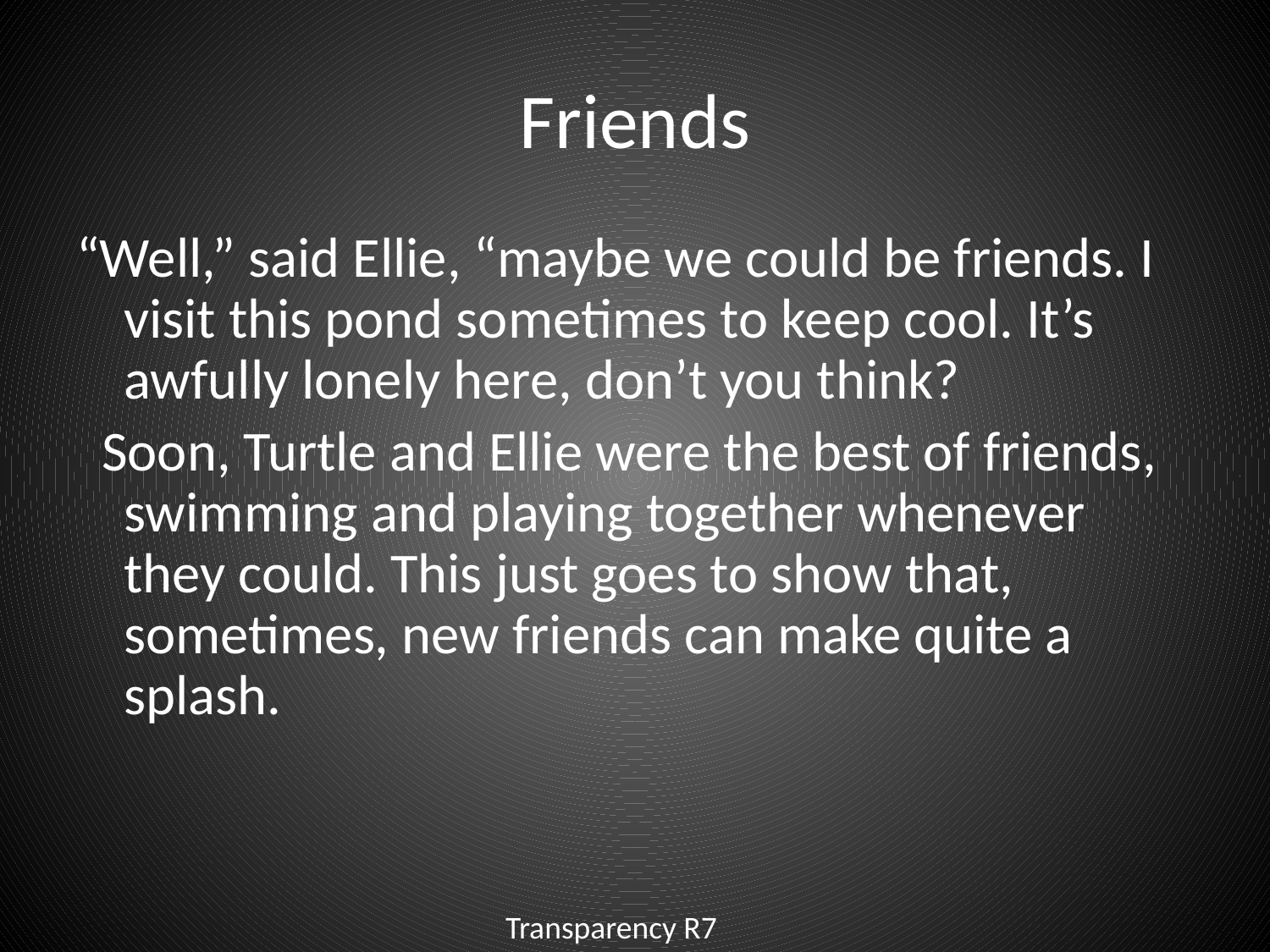

# Friends
“Well,” said Ellie, “maybe we could be friends. I visit this pond sometimes to keep cool. It’s awfully lonely here, don’t you think?
  Soon, Turtle and Ellie were the best of friends, swimming and playing together whenever they could. This just goes to show that, sometimes, new friends can make quite a splash.
Transparency R7